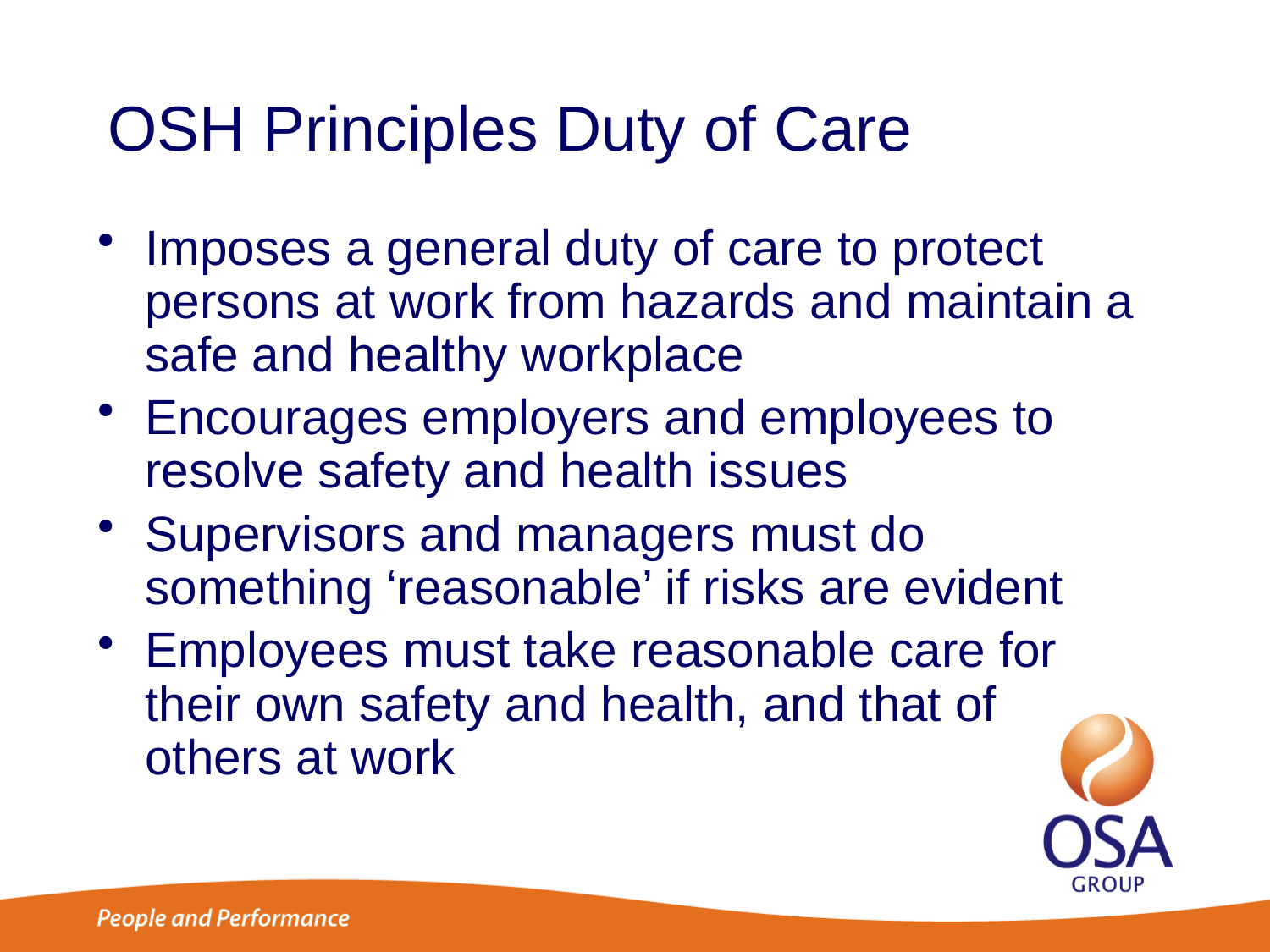

# OSH Principles Duty of Care
Imposes a general duty of care to protect persons at work from hazards and maintain a safe and healthy workplace
Encourages employers and employees to resolve safety and health issues
Supervisors and managers must do something ‘reasonable’ if risks are evident
Employees must take reasonable care for their own safety and health, and that of others at work